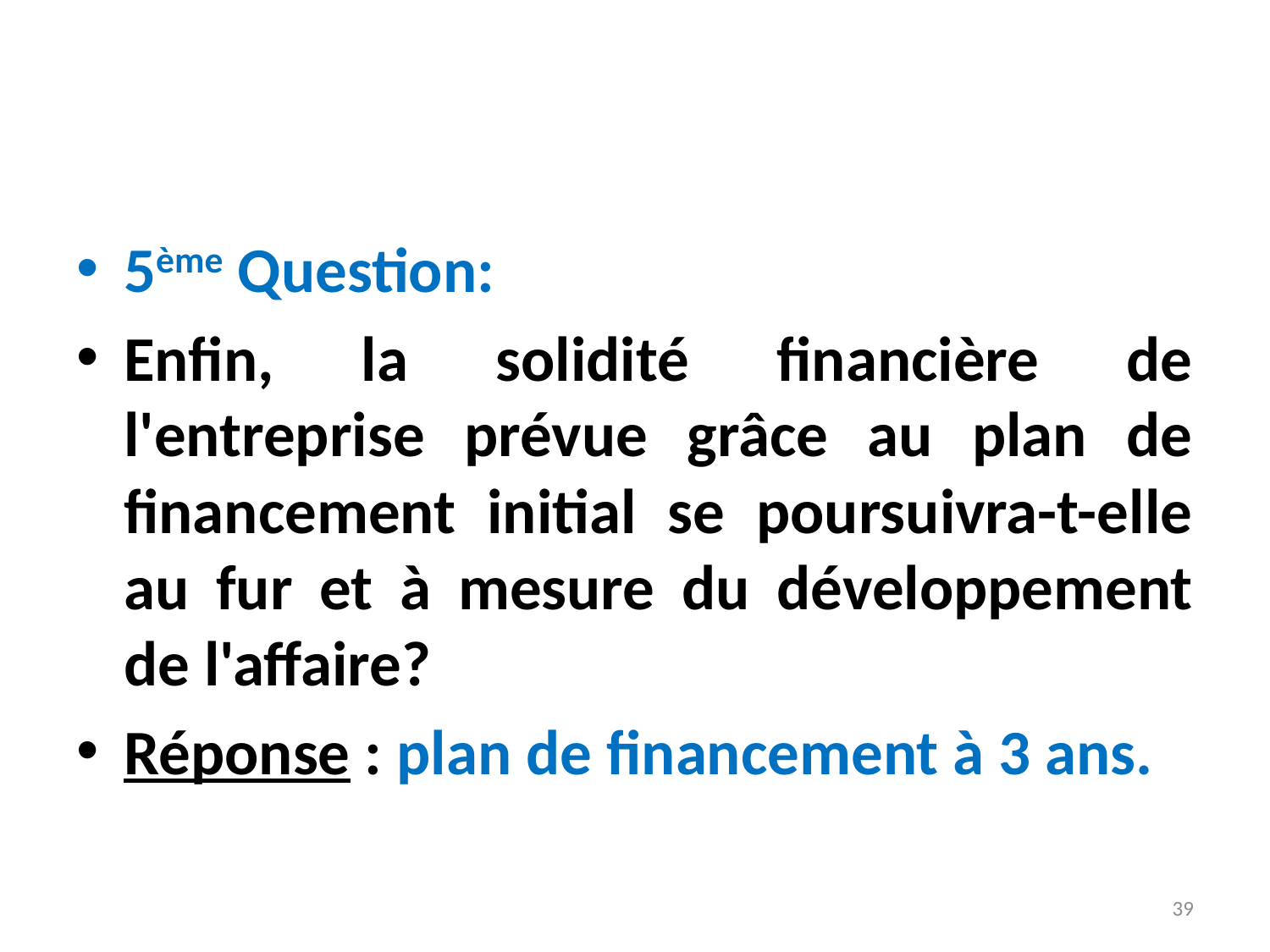

5ème Question:
Enfin, la solidité financière de l'entreprise prévue grâce au plan de financement initial se poursuivra-t-elle au fur et à mesure du développement de l'affaire?
Réponse : plan de financement à 3 ans.

39